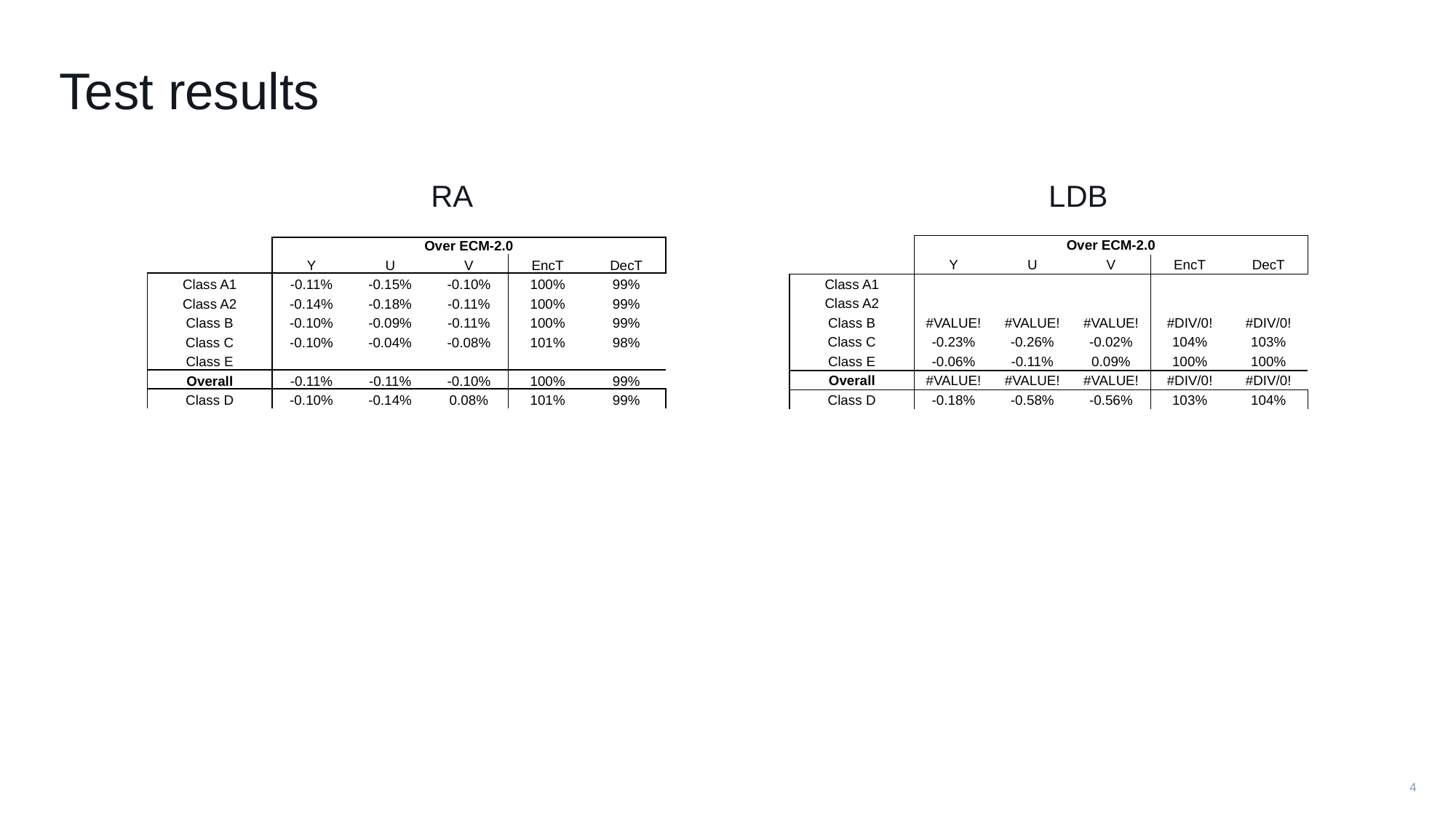

# Test results

RA
LDB
|  | Over ECM-2.0 |  |  |  |  |
| --- | --- | --- | --- | --- | --- |
|  | Y | U | V | EncT | DecT |
| Class A1 |  |  |  |  |  |
| Class A2 |  |  |  |  |  |
| Class B | #VALUE! | #VALUE! | #VALUE! | #DIV/0! | #DIV/0! |
| Class C | -0.23% | -0.26% | -0.02% | 104% | 103% |
| Class E | -0.06% | -0.11% | 0.09% | 100% | 100% |
| Overall | #VALUE! | #VALUE! | #VALUE! | #DIV/0! | #DIV/0! |
| Class D | -0.18% | -0.58% | -0.56% | 103% | 104% |
|  | Over ECM-2.0 |  |  |  |  |
| --- | --- | --- | --- | --- | --- |
|  | Y | U | V | EncT | DecT |
| Class A1 | -0.11% | -0.15% | -0.10% | 100% | 99% |
| Class A2 | -0.14% | -0.18% | -0.11% | 100% | 99% |
| Class B | -0.10% | -0.09% | -0.11% | 100% | 99% |
| Class C | -0.10% | -0.04% | -0.08% | 101% | 98% |
| Class E |  |  |  |  |  |
| Overall | -0.11% | -0.11% | -0.10% | 100% | 99% |
| Class D | -0.10% | -0.14% | 0.08% | 101% | 99% |